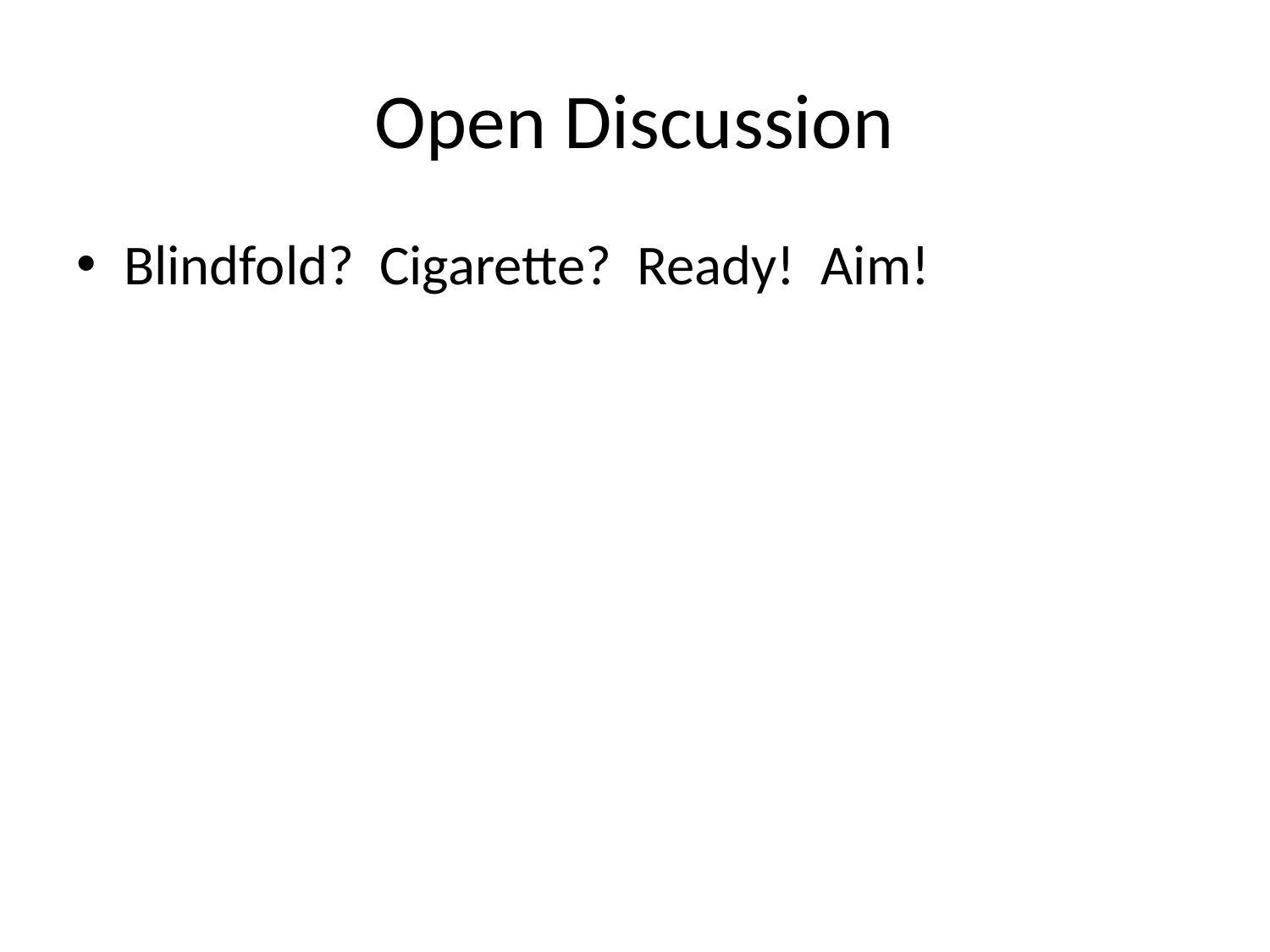

# Open Discussion
Blindfold?  Cigarette?  Ready!  Aim!